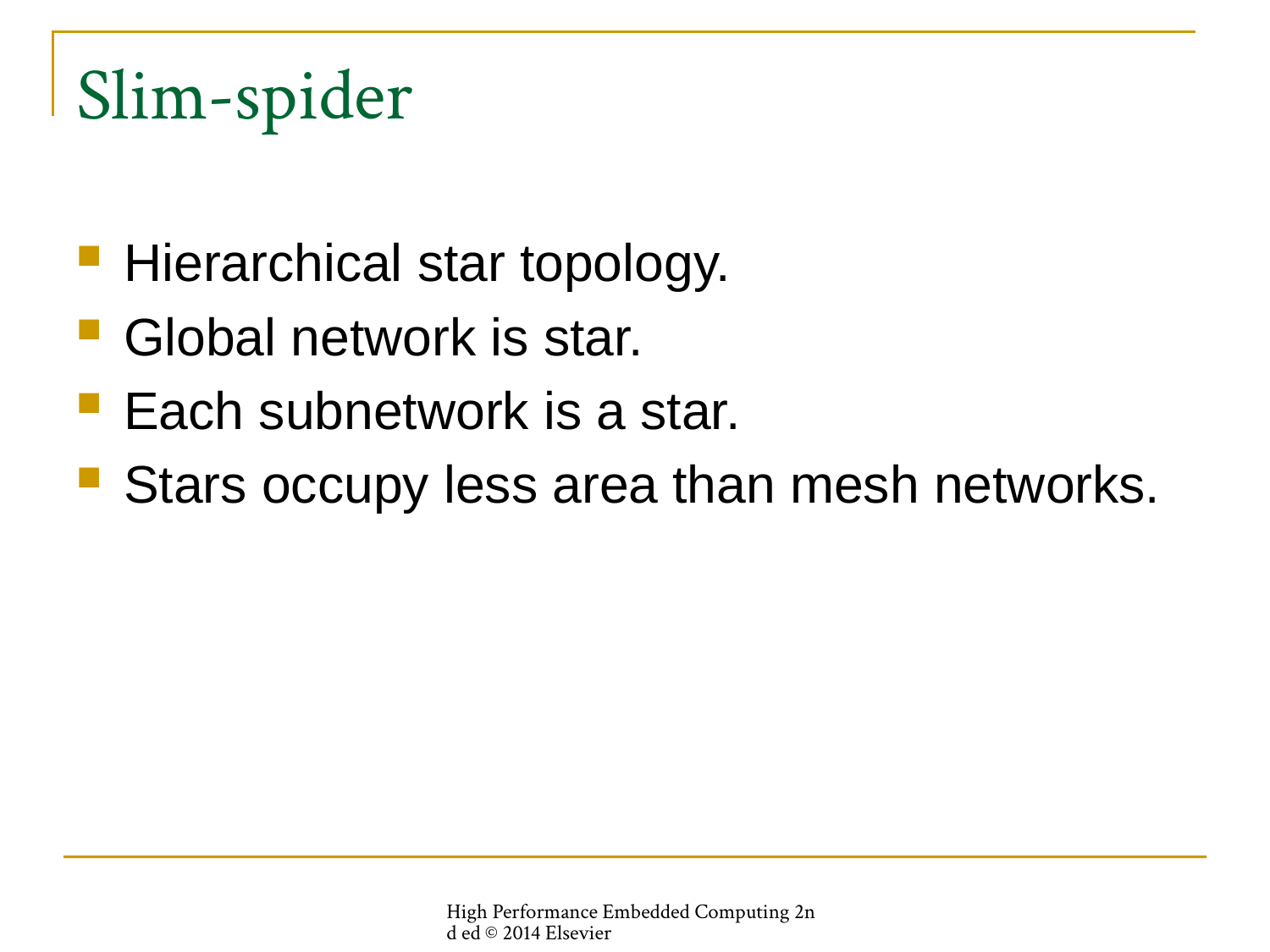

# Slim-spider
Hierarchical star topology.
Global network is star.
Each subnetwork is a star.
Stars occupy less area than mesh networks.
High Performance Embedded Computing 2nd ed © 2014 Elsevier